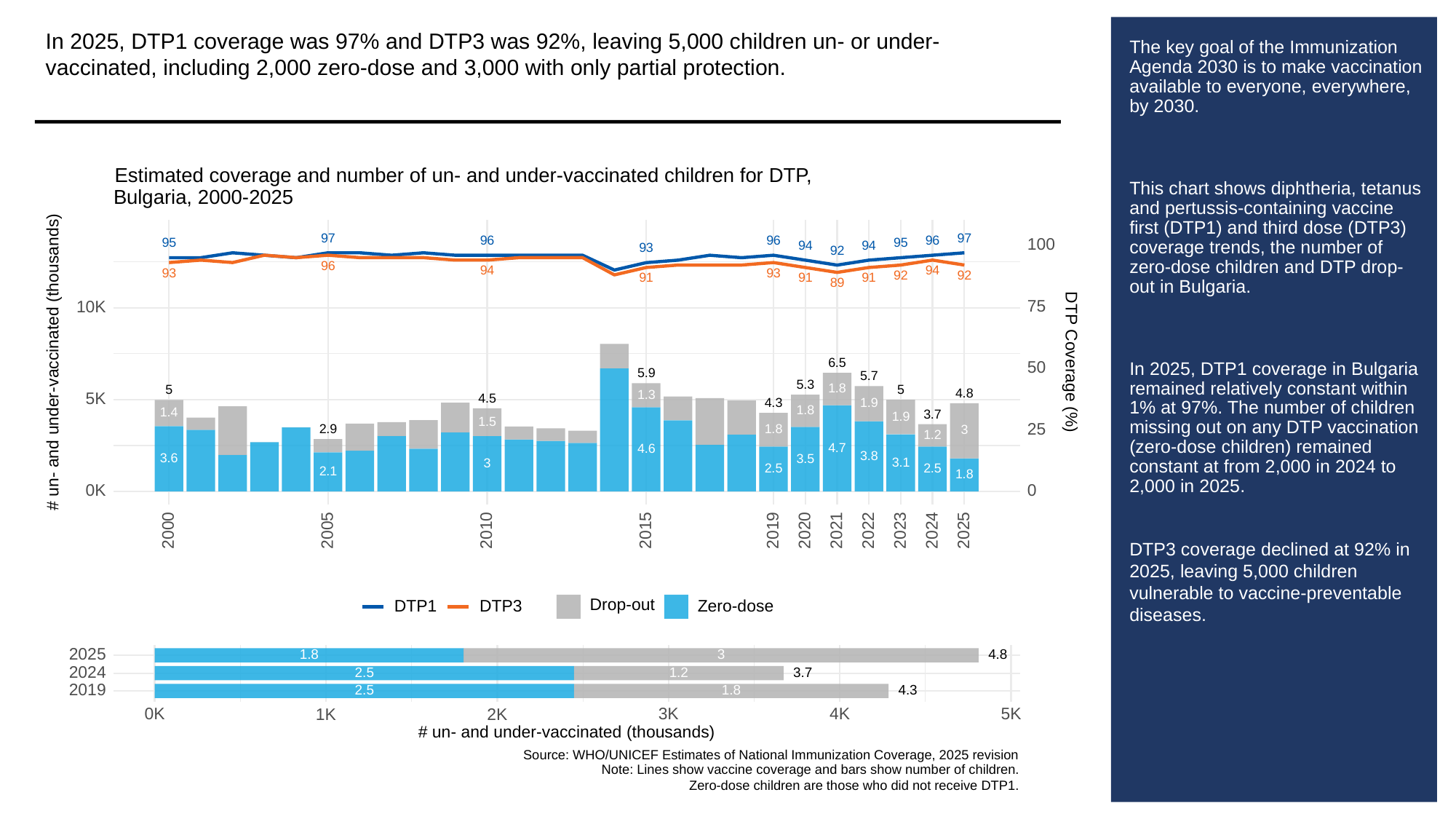

In 2025, DTP1 coverage was 97% and DTP3 was 92%, leaving 5,000 children un- or under-vaccinated, including 2,000 zero-dose and 3,000 with only partial protection.
# The key goal of the Immunization Agenda 2030 is to make vaccination available to everyone, everywhere, by 2030.

This chart shows diphtheria, tetanus and pertussis-containing vaccine first (DTP1) and third dose (DTP3) coverage trends, the number of zero-dose children and DTP drop-out in Bulgaria.

In 2025, DTP1 coverage in Bulgaria remained relatively constant within 1% at 97%. The number of children missing out on any DTP vaccination (zero-dose children) remained constant at from 2,000 in 2024 to 2,000 in 2025.

DTP3 coverage declined at 92% in 2025, leaving 5,000 children vulnerable to vaccine-preventable diseases.

Estimated coverage and number of un- and under-vaccinated children for DTP,
Bulgaria, 2000-2025

97
97
96
96
96
95
95
100
94
94
93
92

96

94
94
93
93
92
92
91
91
91
89
75
10K

# un- and under-vaccinated (thousands)
DTP Coverage (%)
6.5
50

5.9
5.7

5.3

1.8
5
5

4.8
1.3
5K
4.5

4.3
1.9

1.8

1.4

3.7
1.9

1.5

25

1.8
2.9
3

1.2

4.7
4.6

3.8

3.6
3.5

3.1

3
2.5
2.5
2.1
1.8
0K
0

2023
2000
2005
2010
2015
2019
2020
2021
2022
2024
2025

Drop-out
DTP3
Zero-dose
DTP1

2025
3
1.8
4.8

2024
3.7
2.5
1.2

2019
4.3
2.5
1.8

3K
0K
5K
1K
2K
4K
# un- and under-vaccinated (thousands)
Source: WHO/UNICEF Estimates of National Immunization Coverage, 2025 revision
Note: Lines show vaccine coverage and bars show number of children.
Zero-dose children are those who did not receive DTP1.